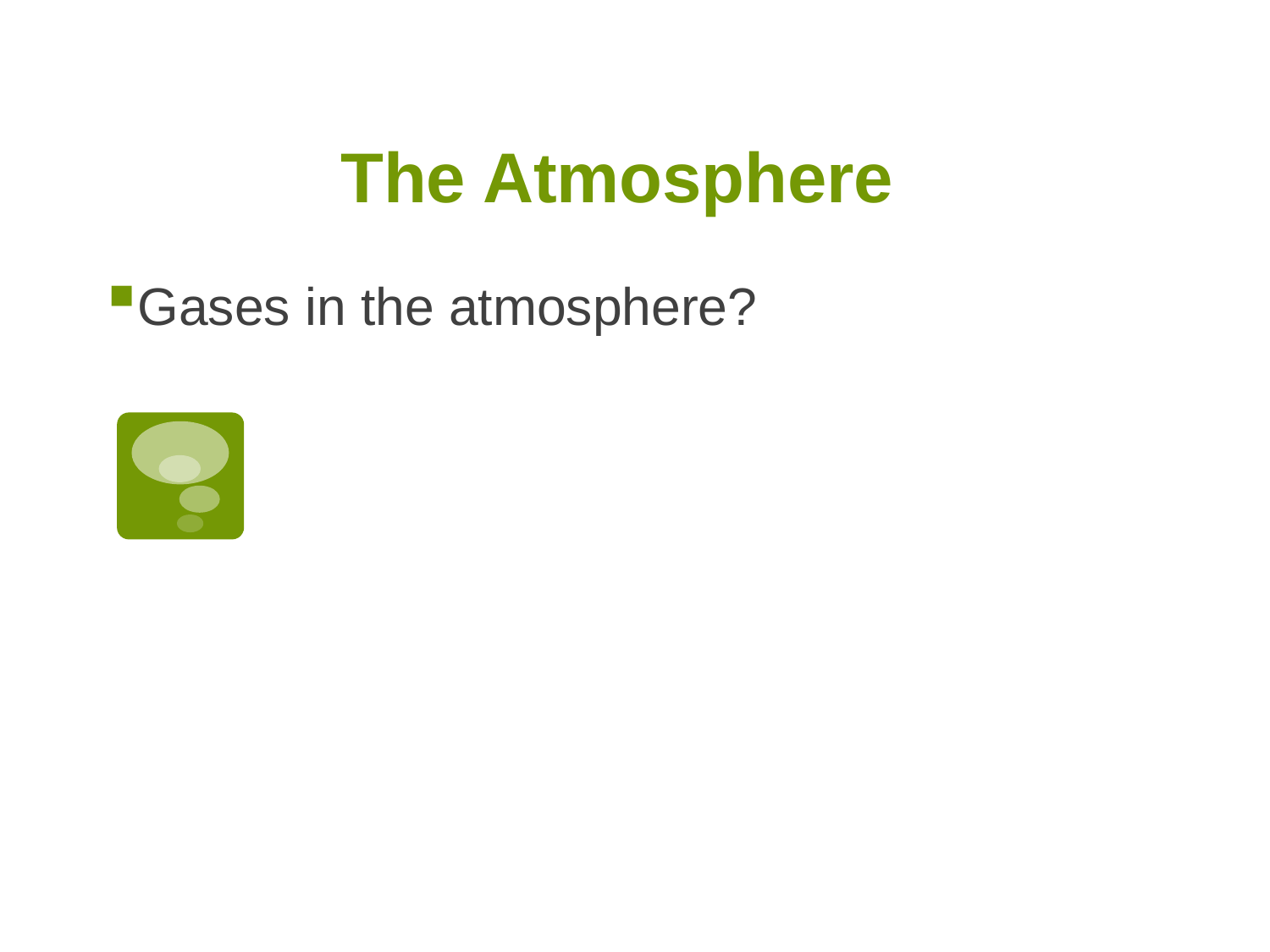

# The Atmosphere
Gases in the atmosphere?